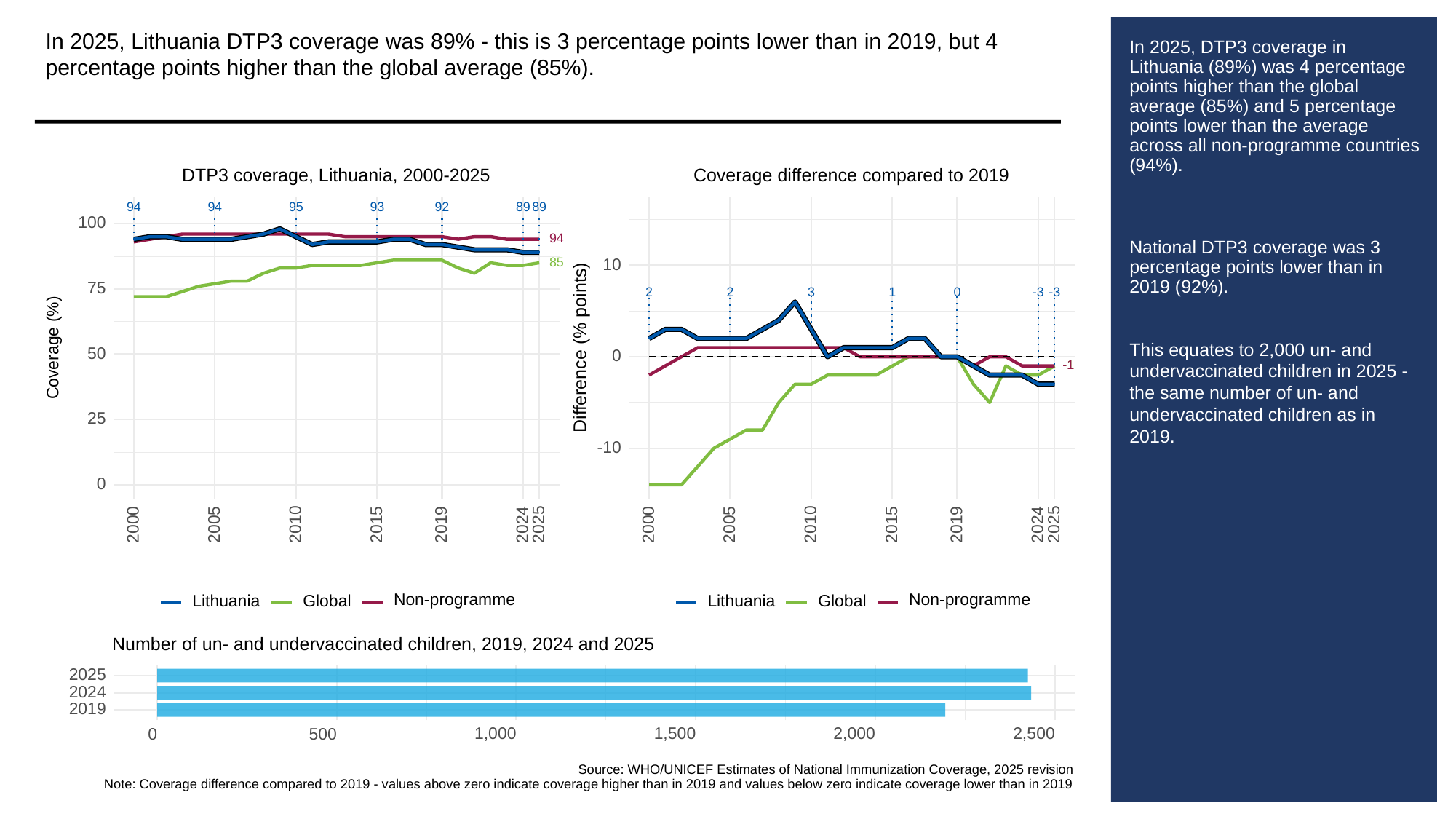

In 2025, Lithuania DTP3 coverage was 89% - this is 3 percentage points lower than in 2019, but 4 percentage points higher than the global average (85%).
# In 2025, DTP3 coverage in Lithuania (89%) was 4 percentage points higher than the global average (85%) and 5 percentage points lower than the average across all non-programme countries (94%).

National DTP3 coverage was 3 percentage points lower than in 2019 (92%).

This equates to 2,000 un- and undervaccinated children in 2025 - the same number of un- and undervaccinated children as in 2019.

Coverage difference compared to 2019
DTP3 coverage, Lithuania, 2000-2025

93
94
94
95
92
89
89
100

94

85
10

75
3
-3
-3
0
2
2
1

Difference (% points)
Coverage (%)

50
0

-1
-1

25

-10

0

2000
2005
2010
2015
2019
2024
2025
2000
2005
2010
2015
2019
2024
2025
Non-programme
Non-programme
Global
Global
Lithuania
Lithuania

Number of un- and undervaccinated children, 2019, 2024 and 2025

2025

2024

2019

1,000
1,500
2,000
2,500
0
500
Source: WHO/UNICEF Estimates of National Immunization Coverage, 2025 revision
Note: Coverage difference compared to 2019 - values above zero indicate coverage higher than in 2019 and values below zero indicate coverage lower than in 2019